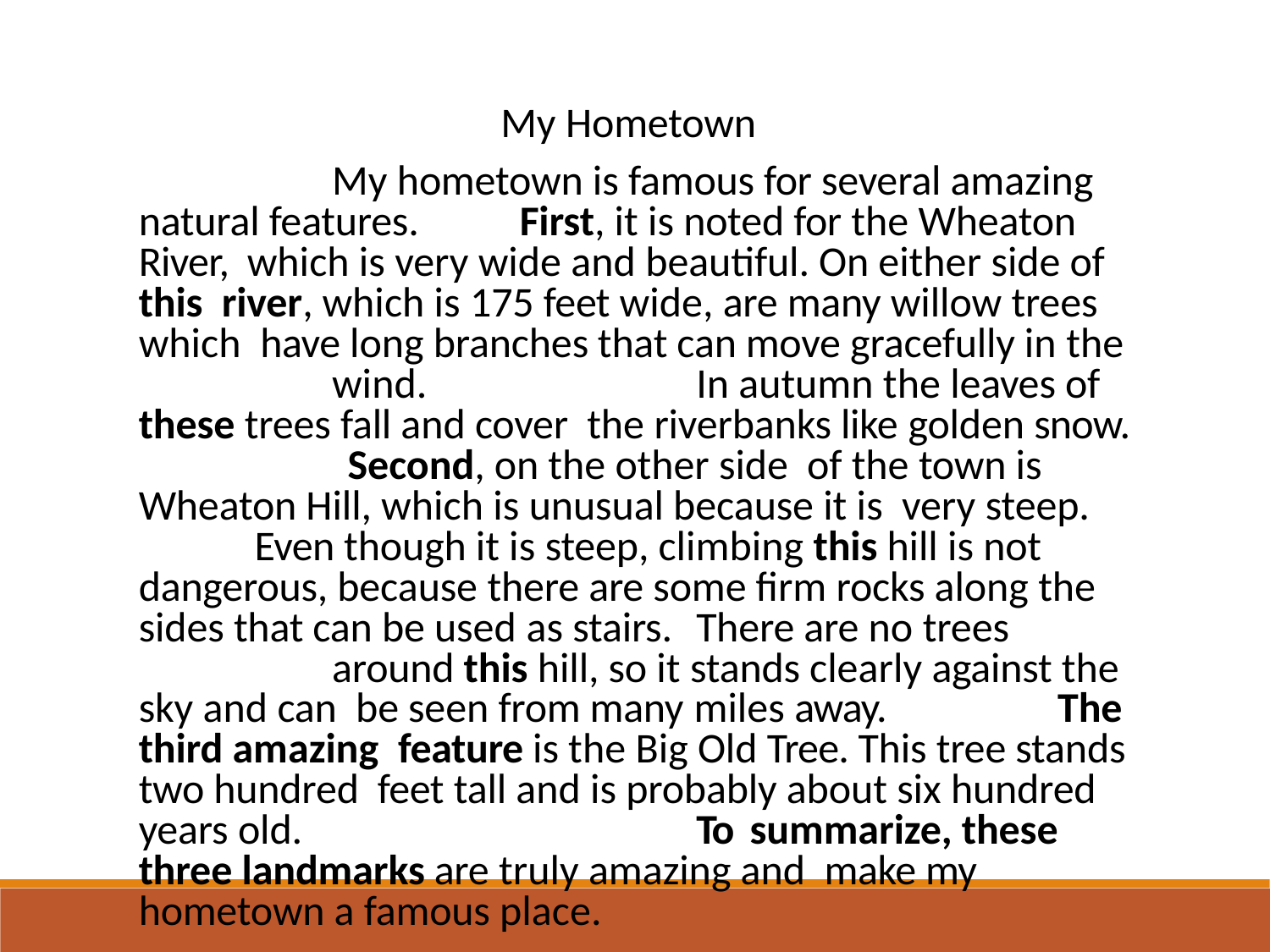

My Hometown
My hometown is famous for several amazing  natural features.	First, it is noted for the Wheaton River,  which is very wide and beautiful. On either side of this  river, which is 175 feet wide, are many willow trees which  have long branches that can move gracefully in the
wind.	In autumn the leaves of these trees fall and cover  the riverbanks like golden snow.		Second, on the other side  of the town is Wheaton Hill, which is unusual because it is  very steep.	Even though it is steep, climbing this hill is not  dangerous, because there are some firm rocks along the  sides that can be used as stairs.	There are no trees
around this hill, so it stands clearly against the sky and can  be seen from many miles away.	The third amazing  feature is the Big Old Tree. This tree stands two hundred  feet tall and is probably about six hundred years old.	To  summarize, these three landmarks are truly amazing and  make my hometown a famous place.
.